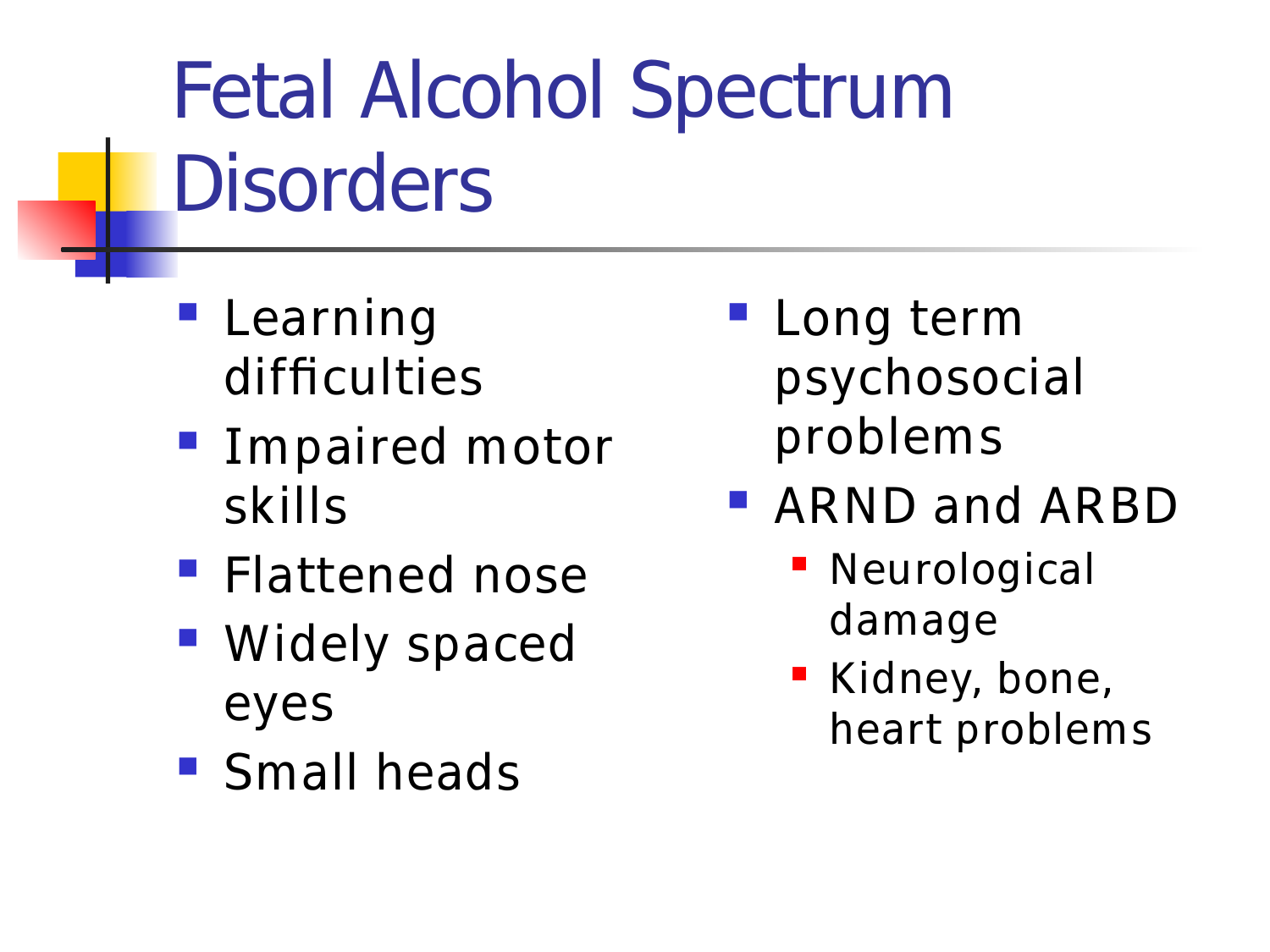

# Fetal Alcohol Spectrum Disorders
Learning difficulties
Impaired motor skills
Flattened nose
Widely spaced eyes
Small heads

Long term psychosocial problems
ARND and ARBD
Neurological damage
Kidney, bone, heart problems